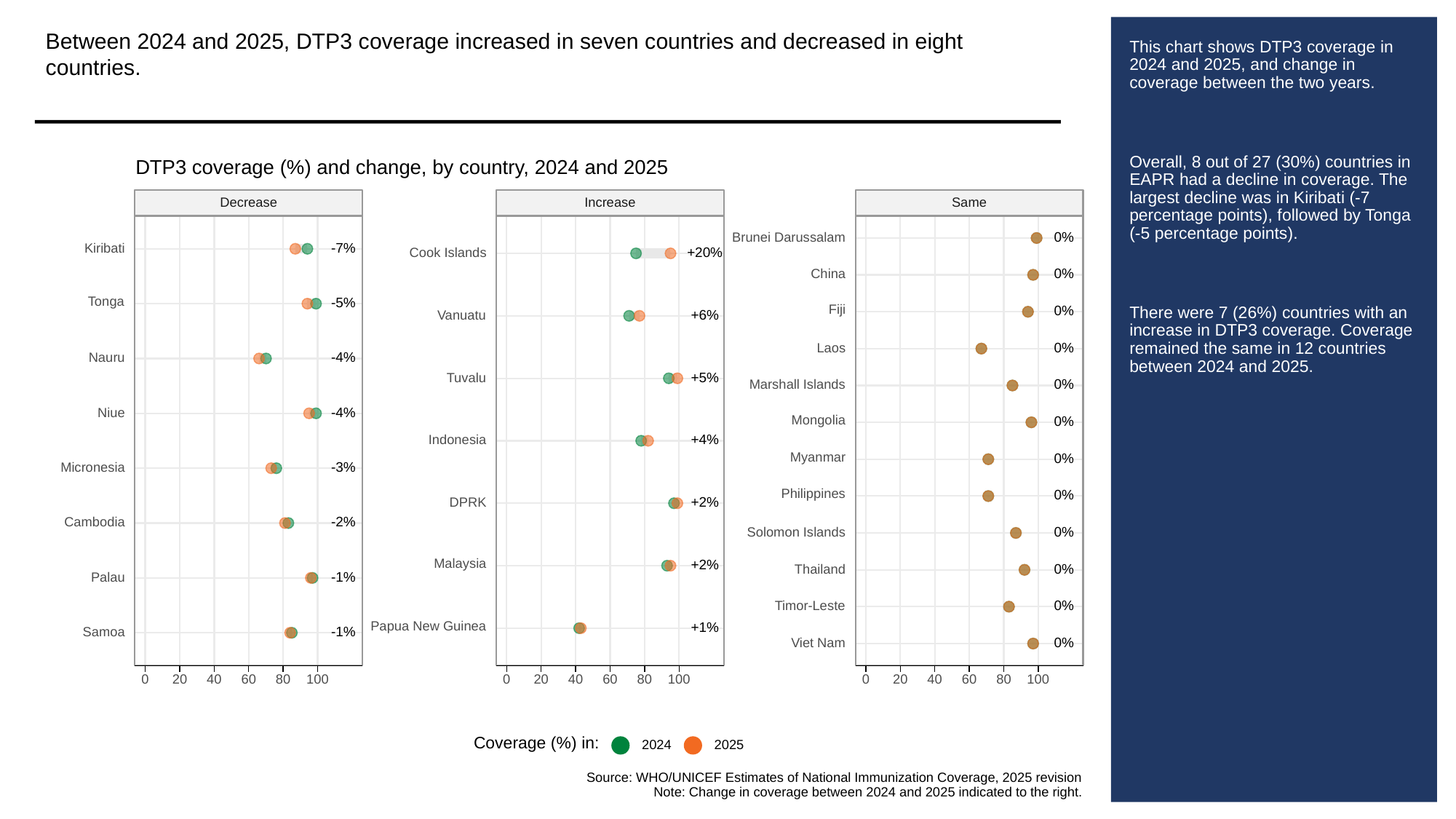

Between 2024 and 2025, DTP3 coverage increased in seven countries and decreased in eight countries.
# This chart shows DTP3 coverage in 2024 and 2025, and change in coverage between the two years.

Overall, 8 out of 27 (30%) countries in EAPR had a decline in coverage. The largest decline was in Kiribati (-7 percentage points), followed by Tonga (-5 percentage points).

There were 7 (26%) countries with an increase in DTP3 coverage. Coverage remained the same in 12 countries between 2024 and 2025.

DTP3 coverage (%) and change, by country, 2024 and 2025

Same
Decrease
Increase

0%

Brunei Darussalam

-7%

Kiribati
+20%

Cook Islands

0%

China

Tonga
-5%

Fiji
0%

+6%

Vanuatu

0%

Laos

-4%

Nauru

+5%

Tuvalu

0%

Marshall Islands

-4%

Niue

Mongolia
0%

+4%

Indonesia

Myanmar
0%

-3%

Micronesia

Philippines
0%

+2%

DPRK

-2%

Cambodia

0%

Solomon Islands

Malaysia
+2%

0%

Thailand

-1%

Palau

0%

Timor-Leste

Papua New Guinea
+1%

-1%

Samoa

0%

Viet Nam

0
20
40
60
80
100
0
20
40
60
80
100
0
20
40
60
80
100
Coverage (%) in:

2024
2025
Source: WHO/UNICEF Estimates of National Immunization Coverage, 2025 revision
Note: Change in coverage between 2024 and 2025 indicated to the right.